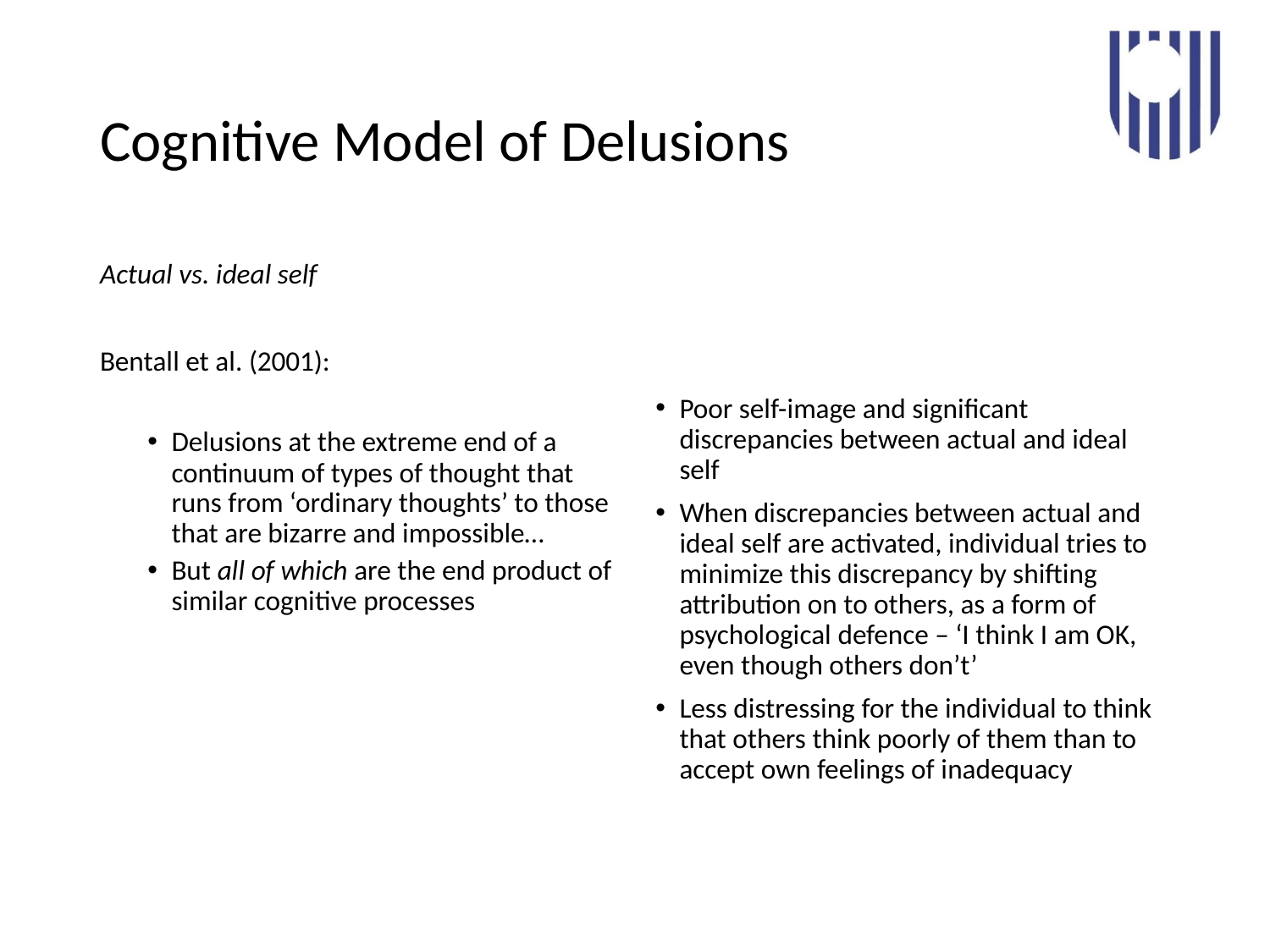

# Cognitive Model of Delusions
Actual vs. ideal self

Bentall et al. (2001):

Delusions at the extreme end of a continuum of types of thought that runs from ‘ordinary thoughts’ to those that are bizarre and impossible…
But all of which are the end product of similar cognitive processes

Poor self-image and significant discrepancies between actual and ideal self
When discrepancies between actual and ideal self are activated, individual tries to minimize this discrepancy by shifting attribution on to others, as a form of psychological defence – ‘I think I am OK, even though others don’t’
Less distressing for the individual to think that others think poorly of them than to accept own feelings of inadequacy